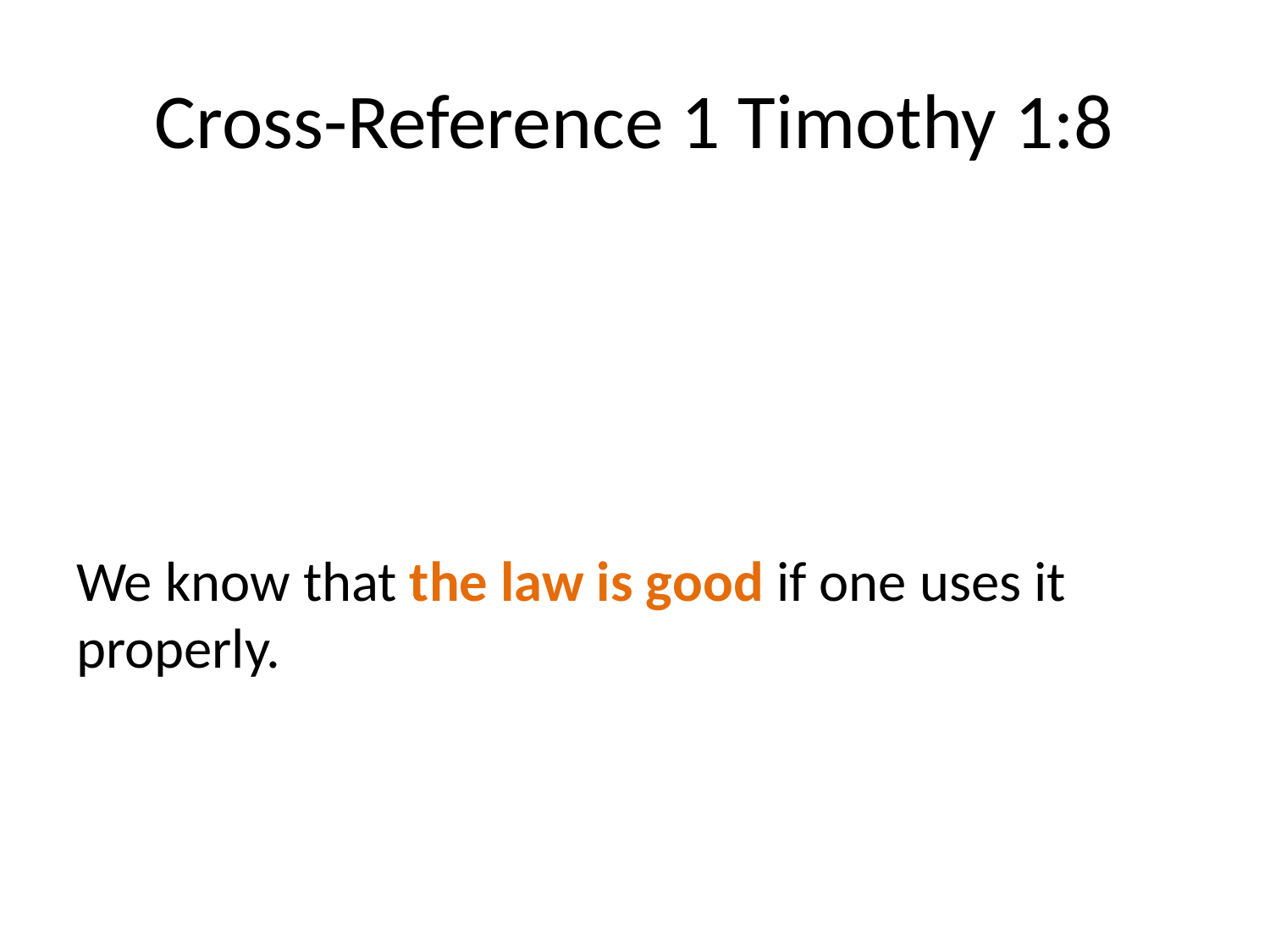

# Cross-Reference 1 Timothy 1:8

We know that the law is good if one uses it properly.